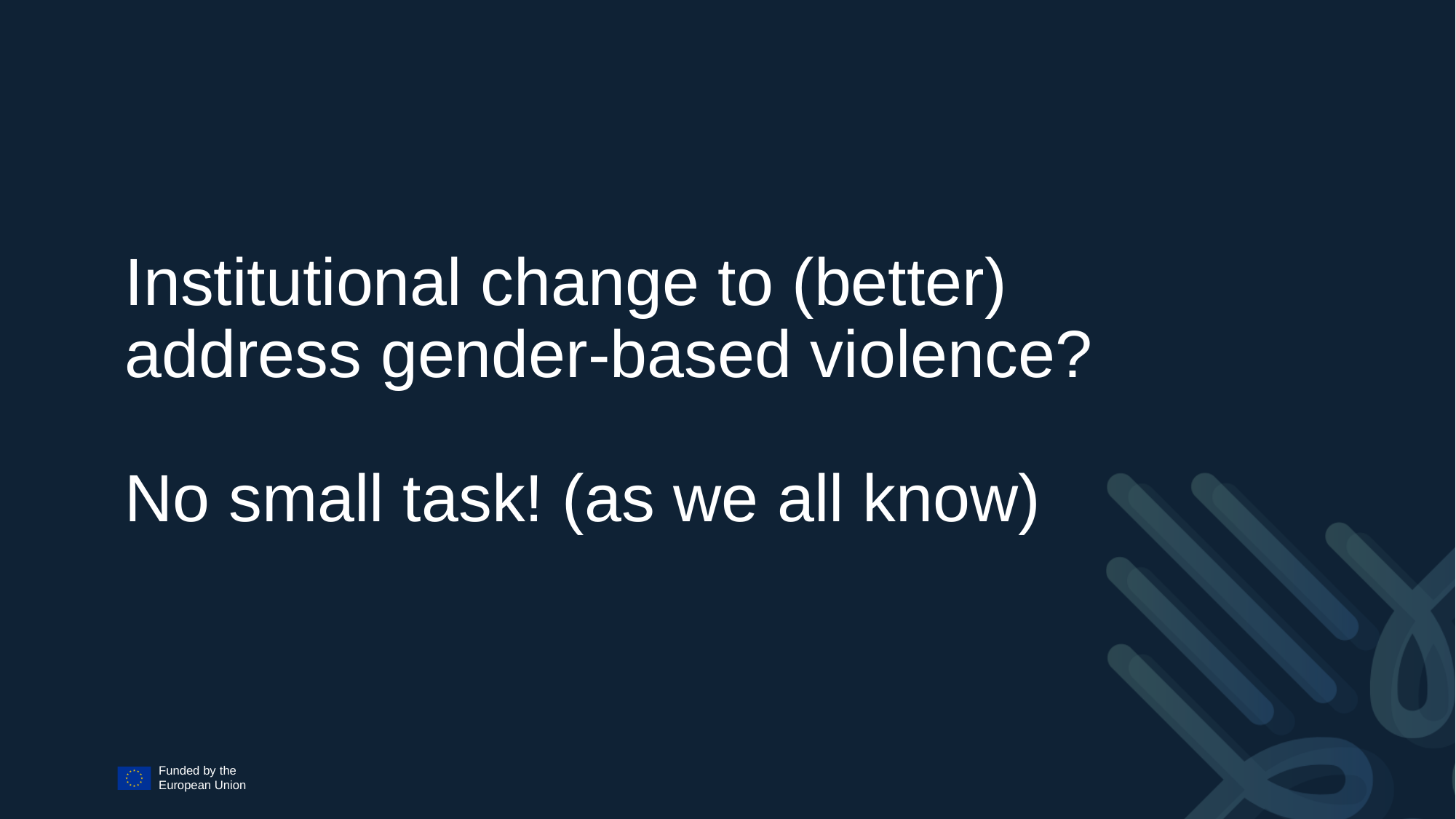

# Institutional change to (better) address gender-based violence?   No small task! (as we all know)